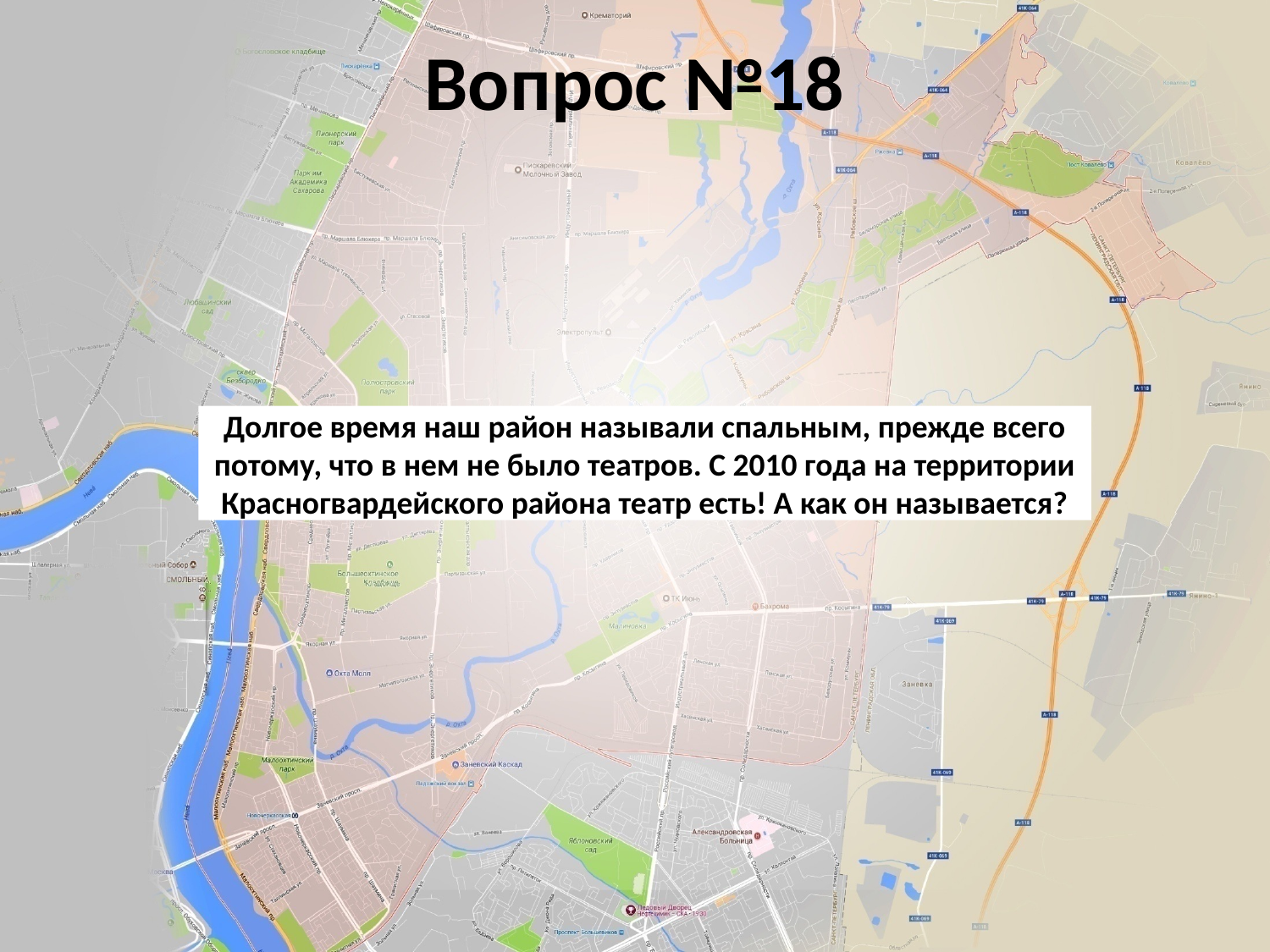

Вопрос №18
Долгое время наш район называли спальным, прежде всего потому, что в нем не было театров. С 2010 года на территории Красногвардейского района театр есть! А как он называется?